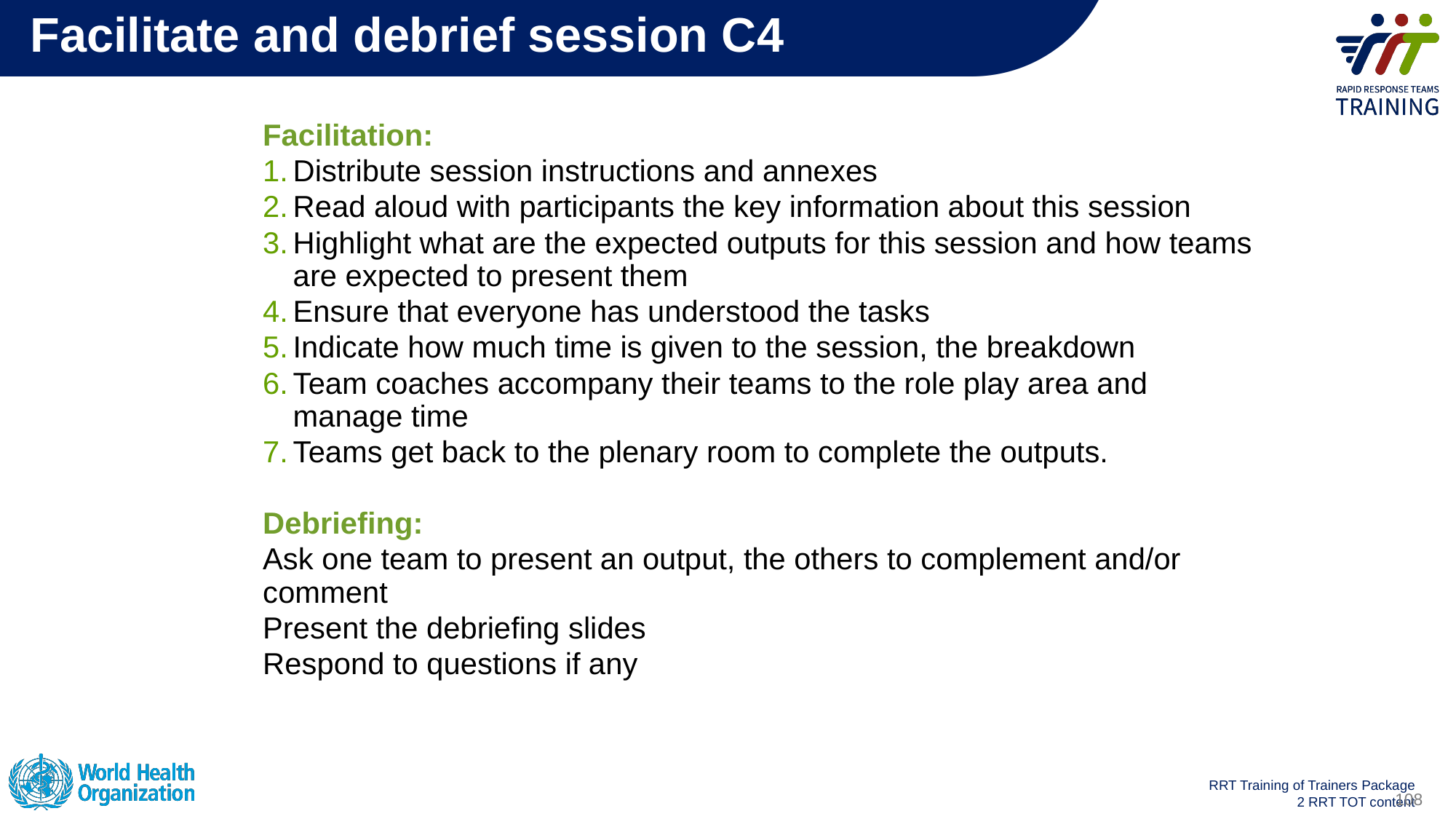

# Facilitate and debrief session C4
Facilitation:
Distribute session instructions and annexes
Read aloud with participants the key information about this session
Highlight what are the expected outputs for this session and how teams are expected to present them
Ensure that everyone has understood the tasks
Indicate how much time is given to the session, the breakdown
Team coaches accompany their teams to the role play area and manage time
Teams get back to the plenary room to complete the outputs.

Debriefing:
Ask one team to present an output, the others to complement and/or comment
Present the debriefing slides
Respond to questions if any